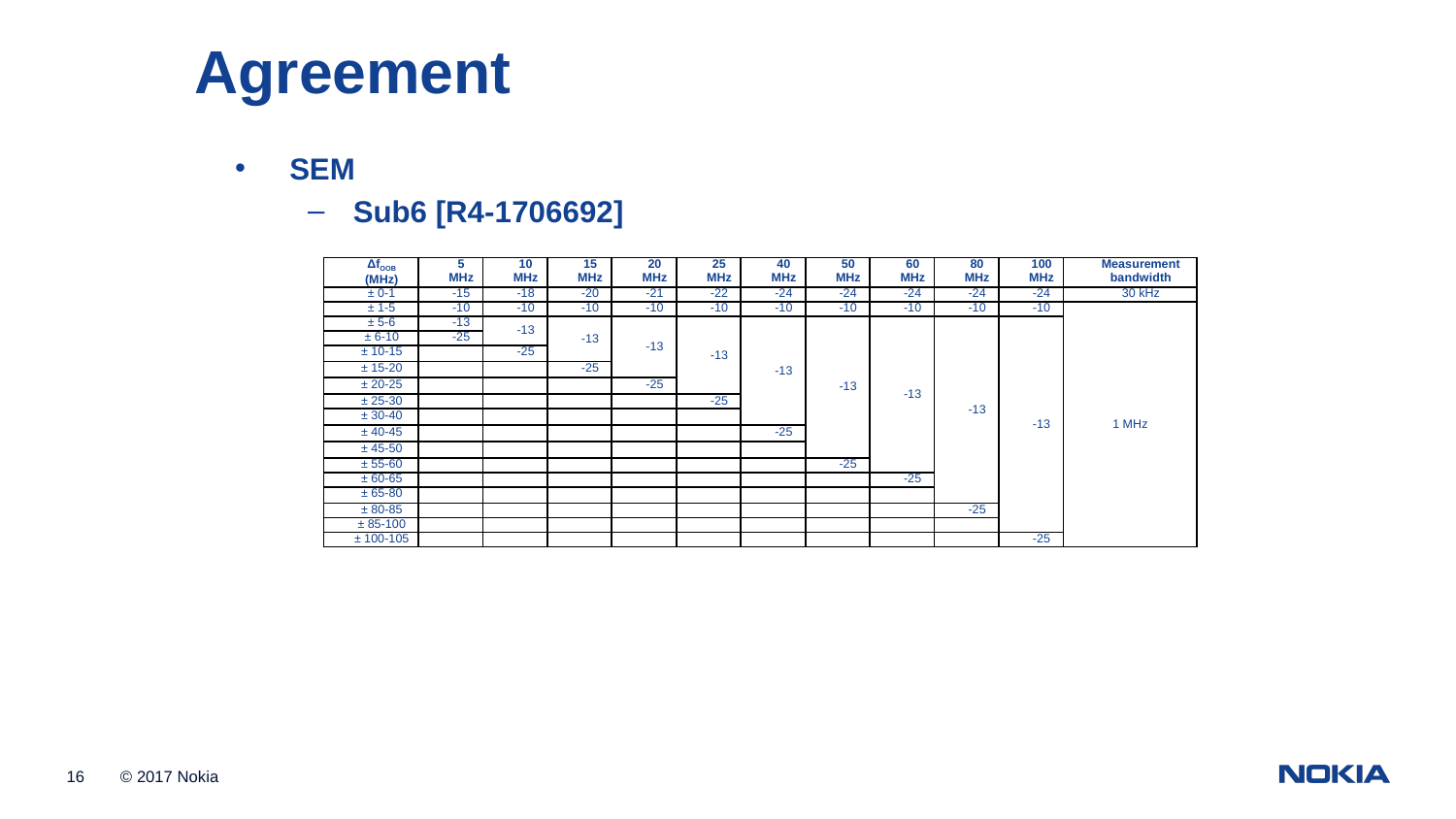

# Agreement
SEM
Sub6 [R4-1706692]

| ΔfOOB (MHz) | 5 MHz | 10 MHz | 15 MHz | 20 MHz | 25 MHz | 40 MHz | 50 MHz | 60 MHz | 80 MHz | 100 MHz | Measurement bandwidth |
| --- | --- | --- | --- | --- | --- | --- | --- | --- | --- | --- | --- |
| ± 0-1 | -15 | -18 | -20 | -21 | -22 | -24 | -24 | -24 | -24 | -24 | 30 kHz |
| ± 1-5 | -10 | -10 | -10 | -10 | -10 | -10 | -10 | -10 | -10 | -10 | 1 MHz |
| ± 5-6 | -13 | -13 | -13 | -13 | -13 | -13 | -13 | -13 | -13 | -13 |  |
| ± 6-10 | -25 |  |  |  |  |  |  |  |  |  |  |
| ± 10-15 |  | -25 |  |  |  |  |  |  |  |  |  |
| ± 15-20 |  |  | -25 |  |  |  |  |  |  |  |  |
| ± 20-25 |  |  |  | -25 |  |  |  |  |  |  |  |
| ± 25-30 |  |  |  |  | -25 |  |  |  |  |  |  |
| ± 30-40 |  |  |  |  |  |  |  |  |  |  |  |
| ± 40-45 |  |  |  |  |  | -25 |  |  |  |  |  |
| ± 45-50 |  |  |  |  |  |  |  |  |  |  |  |
| ± 55-60 |  |  |  |  |  |  | -25 |  |  |  |  |
| ± 60-65 |  |  |  |  |  |  |  | -25 |  |  |  |
| ± 65-80 |  |  |  |  |  |  |  |  |  |  |  |
| ± 80-85 |  |  |  |  |  |  |  |  | -25 |  |  |
| ± 85-100 |  |  |  |  |  |  |  |  |  |  |  |
| ± 100-105 |  |  |  |  |  |  |  |  |  | -25 |  |